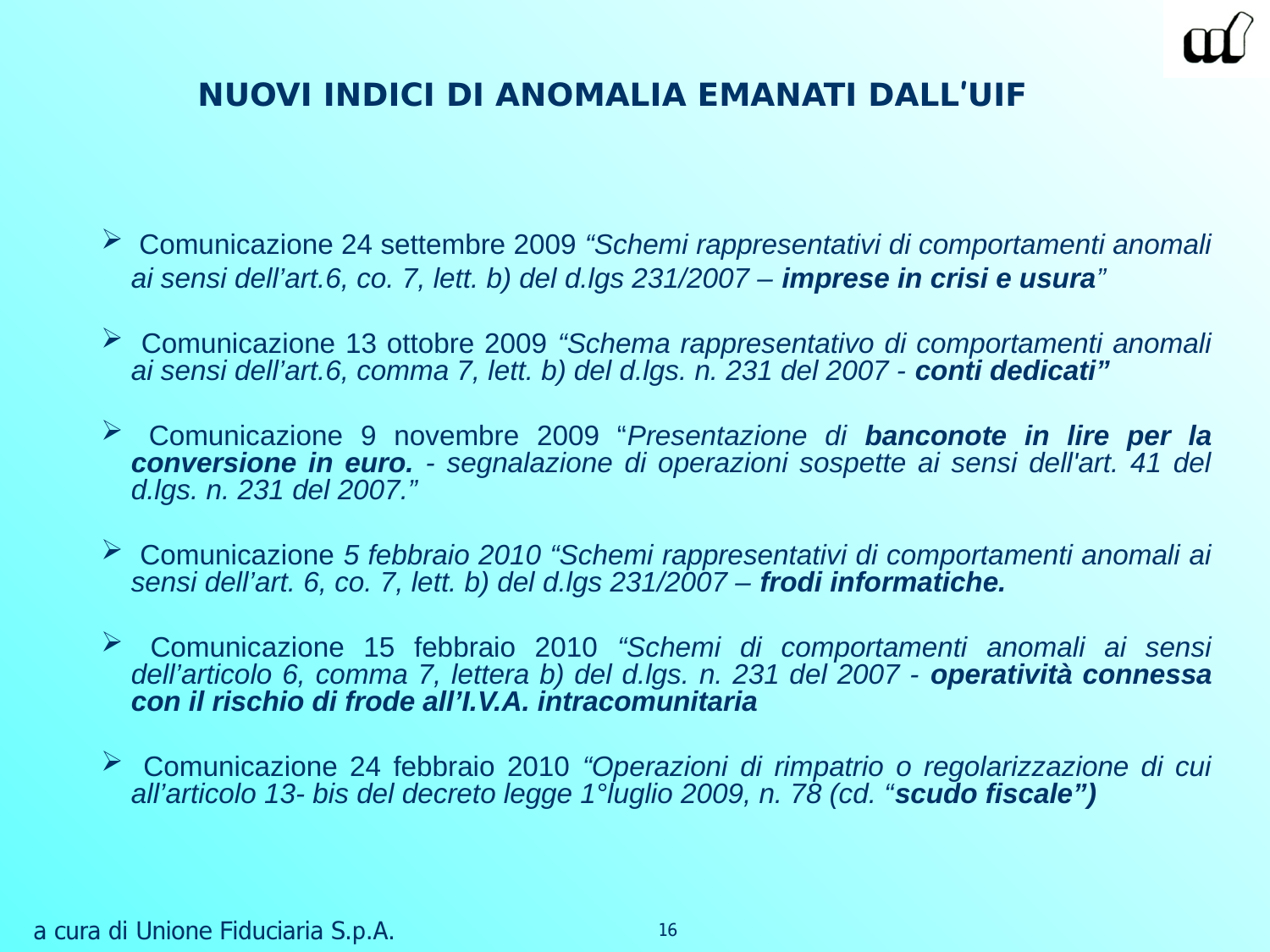

NUOVI INDICI DI ANOMALIA EMANATI DALL’UIF
 Comunicazione 24 settembre 2009 “Schemi rappresentativi di comportamenti anomali ai sensi dell’art.6, co. 7, lett. b) del d.lgs 231/2007 – imprese in crisi e usura”

 Comunicazione 13 ottobre 2009 “Schema rappresentativo di comportamenti anomali ai sensi dell’art.6, comma 7, lett. b) del d.lgs. n. 231 del 2007 - conti dedicati”

 Comunicazione 9 novembre 2009 “Presentazione di banconote in lire per la conversione in euro. - segnalazione di operazioni sospette ai sensi dell'art. 41 del d.lgs. n. 231 del 2007.”

 Comunicazione 5 febbraio 2010 “Schemi rappresentativi di comportamenti anomali ai sensi dell’art. 6, co. 7, lett. b) del d.lgs 231/2007 – frodi informatiche.

 Comunicazione 15 febbraio 2010 “Schemi di comportamenti anomali ai sensi dell’articolo 6, comma 7, lettera b) del d.lgs. n. 231 del 2007 - operatività connessa con il rischio di frode all’I.V.A. intracomunitaria

 Comunicazione 24 febbraio 2010 “Operazioni di rimpatrio o regolarizzazione di cui all’articolo 13- bis del decreto legge 1°luglio 2009, n. 78 (cd. “scudo fiscale”)